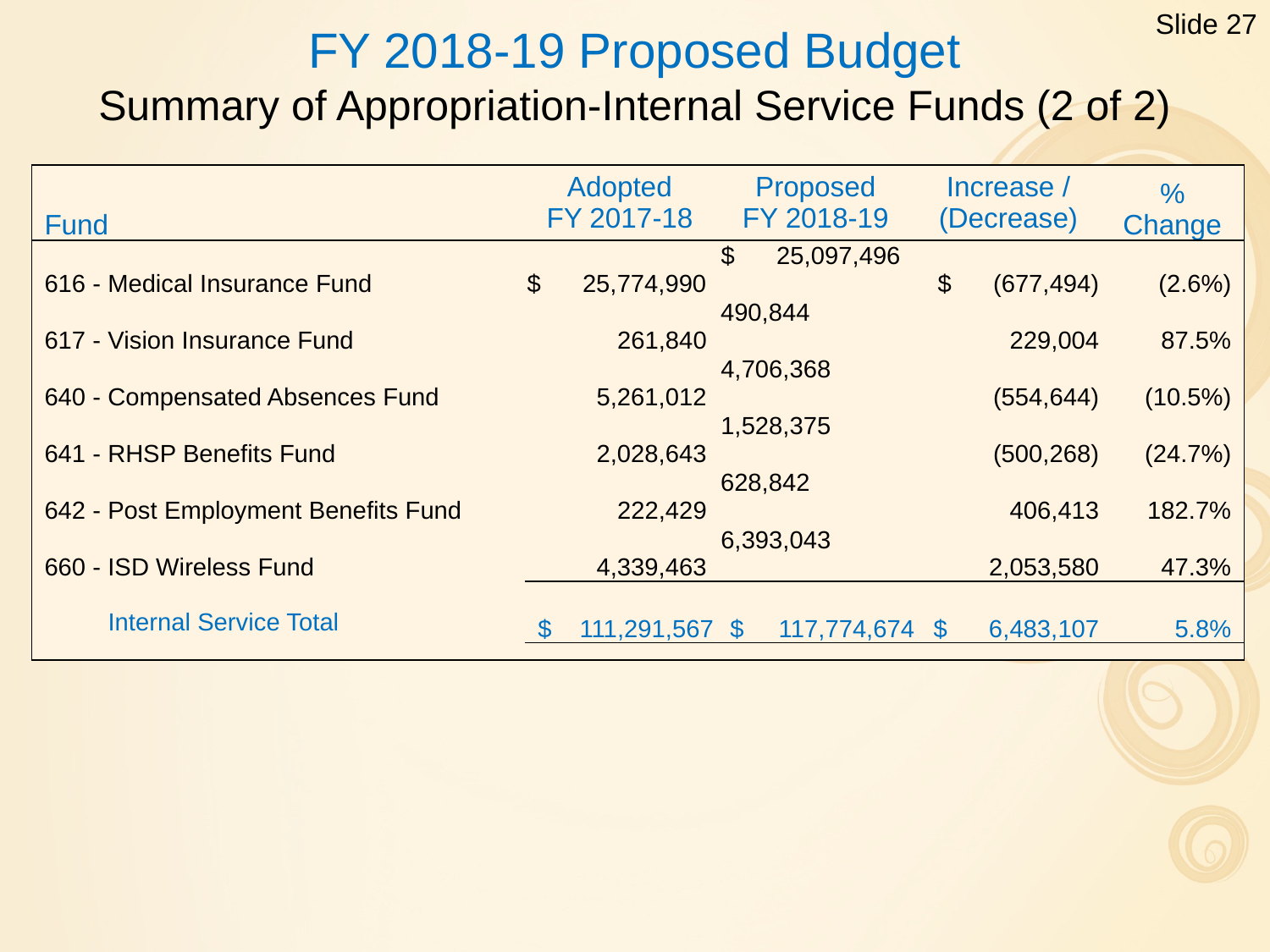

Slide 27
# FY 2018-19 Proposed Budget Summary of Appropriation-Internal Service Funds (2 of 2)
| Fund | Adopted FY 2017-18 | Proposed FY 2018-19 | Increase / (Decrease) | % Change |
| --- | --- | --- | --- | --- |
| 616 - Medical Insurance Fund | $ 25,774,990 | $ 25,097,496 | $ (677,494) | (2.6%) |
| 617 - Vision Insurance Fund | 261,840 | 490,844 | 229,004 | 87.5% |
| 640 - Compensated Absences Fund | 5,261,012 | 4,706,368 | (554,644) | (10.5%) |
| 641 - RHSP Benefits Fund | 2,028,643 | 1,528,375 | (500,268) | (24.7%) |
| 642 - Post Employment Benefits Fund | 222,429 | 628,842 | 406,413 | 182.7% |
| 660 - ISD Wireless Fund | 4,339,463 | 6,393,043 | 2,053,580 | 47.3% |
| Internal Service Total | $ 111,291,567 | $ 117,774,674 | $ 6,483,107 | 5.8% |
|  |  |  |  |  |